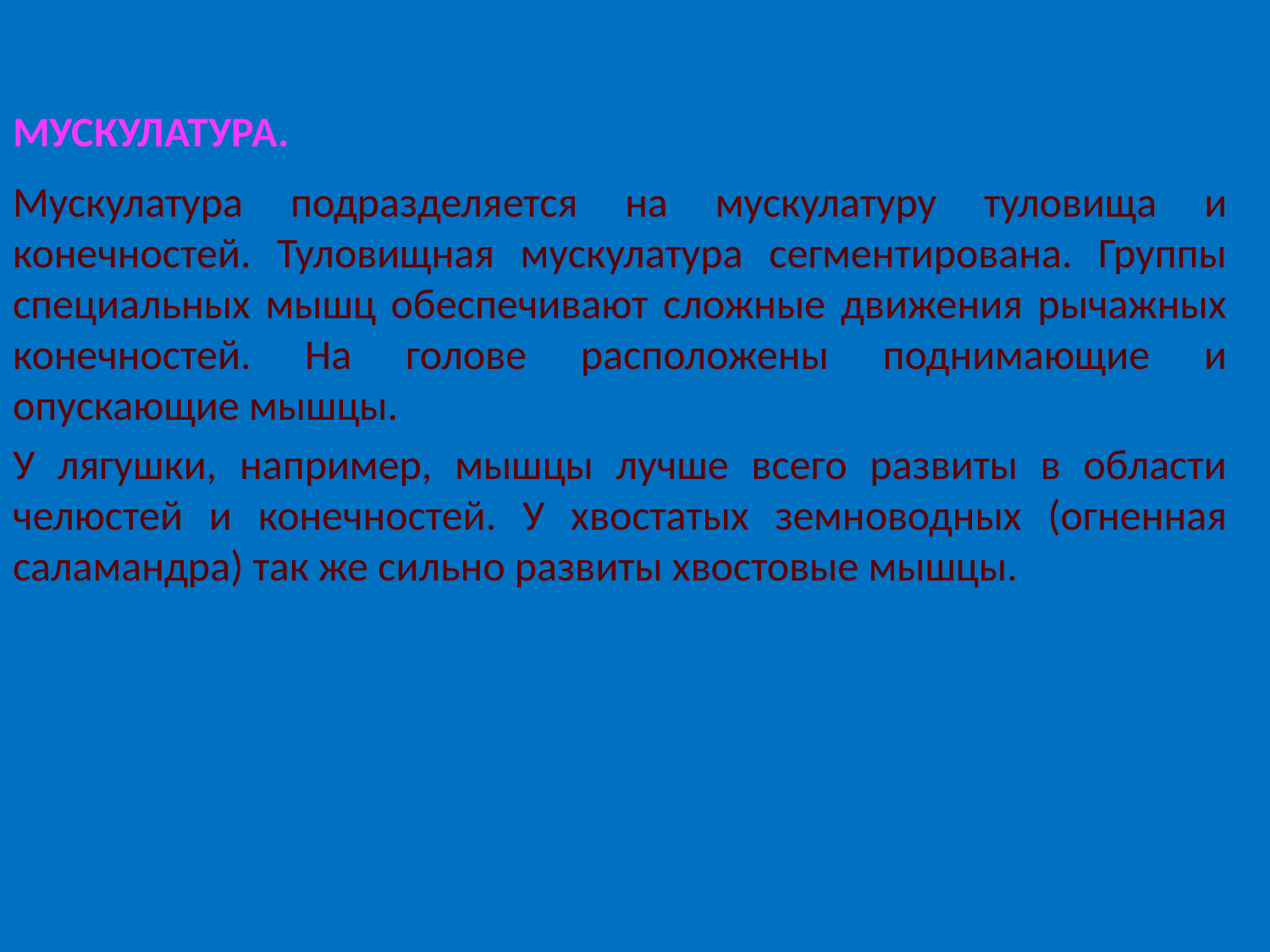

# Мускулатура.
Мускулатура подразделяется на мускулатуру туловища и конечностей. Туловищная мускулатура сегментирована. Группы специальных мышц обеспечивают сложные движения рычажных конечностей. На голове расположены поднимающие и опускающие мышцы.
У лягушки, например, мышцы лучше всего развиты в области челюстей и конечностей. У хвостатых земноводных (огненная саламандра) так же сильно развиты хвостовые мышцы.